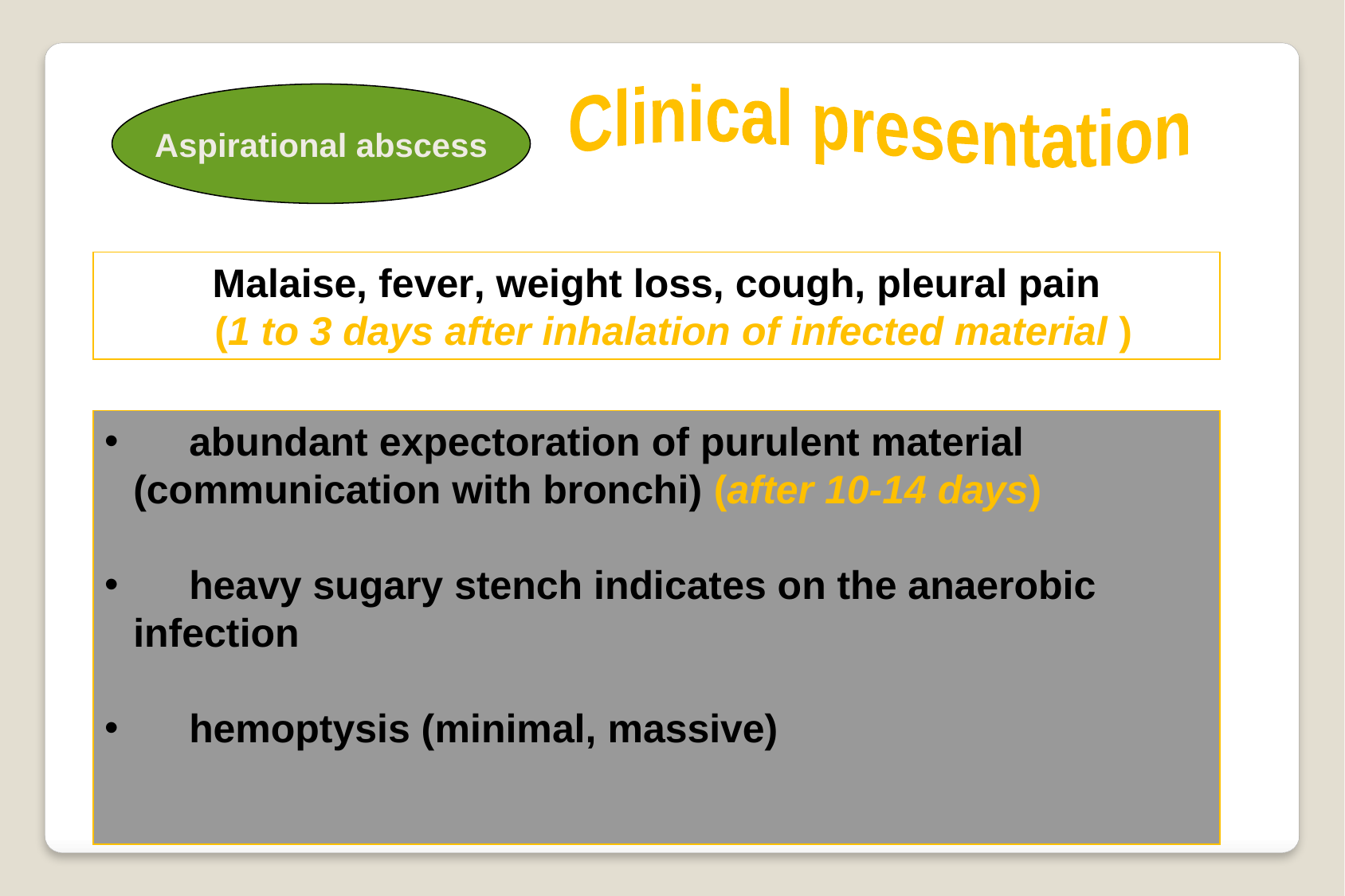

Aspirational abscess
Clinical presentation
Malaise, fever, weight loss, cough, pleural pain
   (1 to 3 days after inhalation of infected material )
     abundant expectoration of purulent material (communication with bronchi) (after 10-14 days)

     heavy sugary stench indicates on the anaerobic infection

     hemoptysis (minimal, massive)